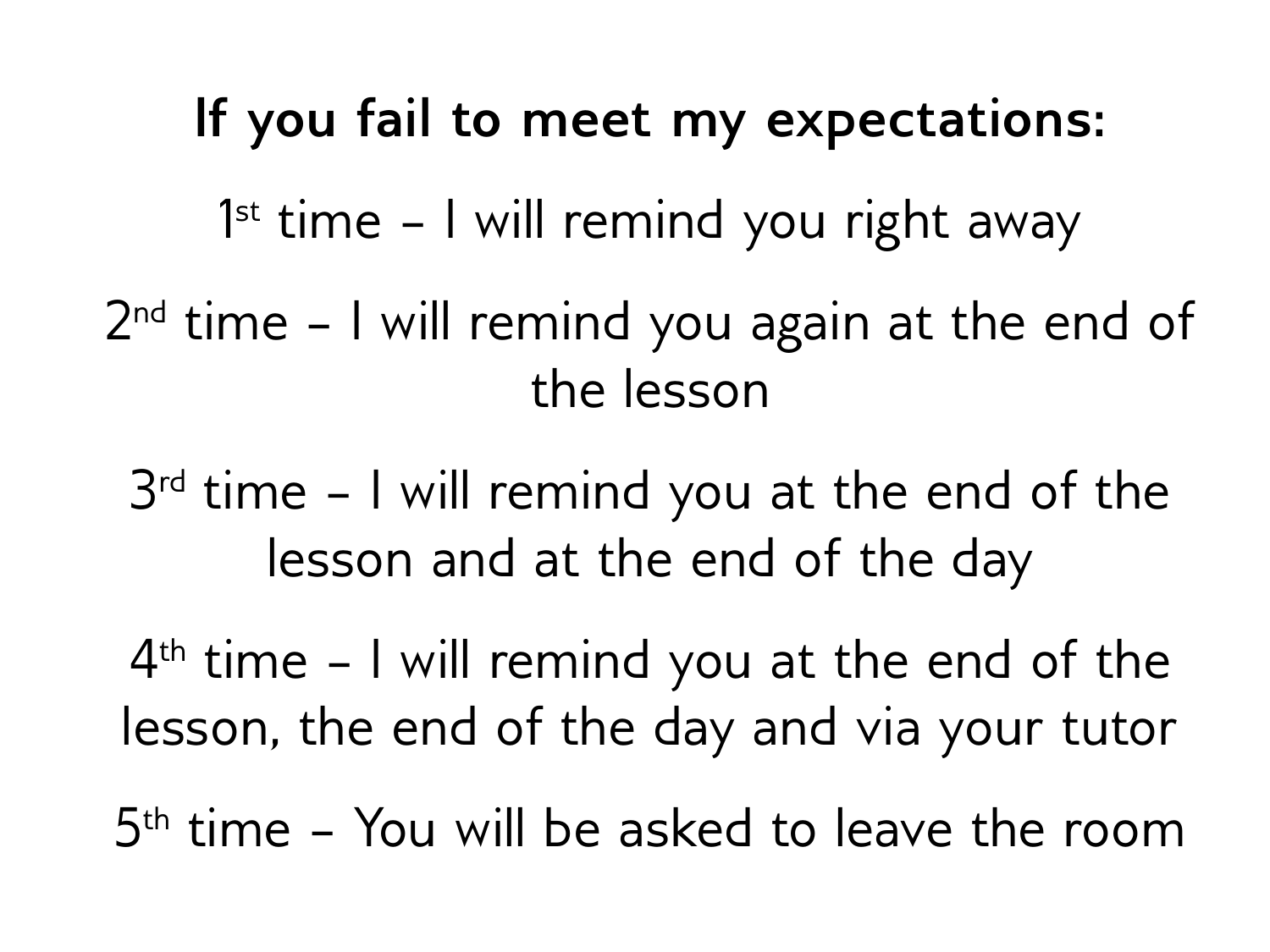

If you fail to meet my expectations:

1st time – I will remind you right away

2nd time – I will remind you again at the end of the lesson

3rd time – I will remind you at the end of the lesson and at the end of the day

4th time – I will remind you at the end of the lesson, the end of the day and via your tutor

5th time – You will be asked to leave the room